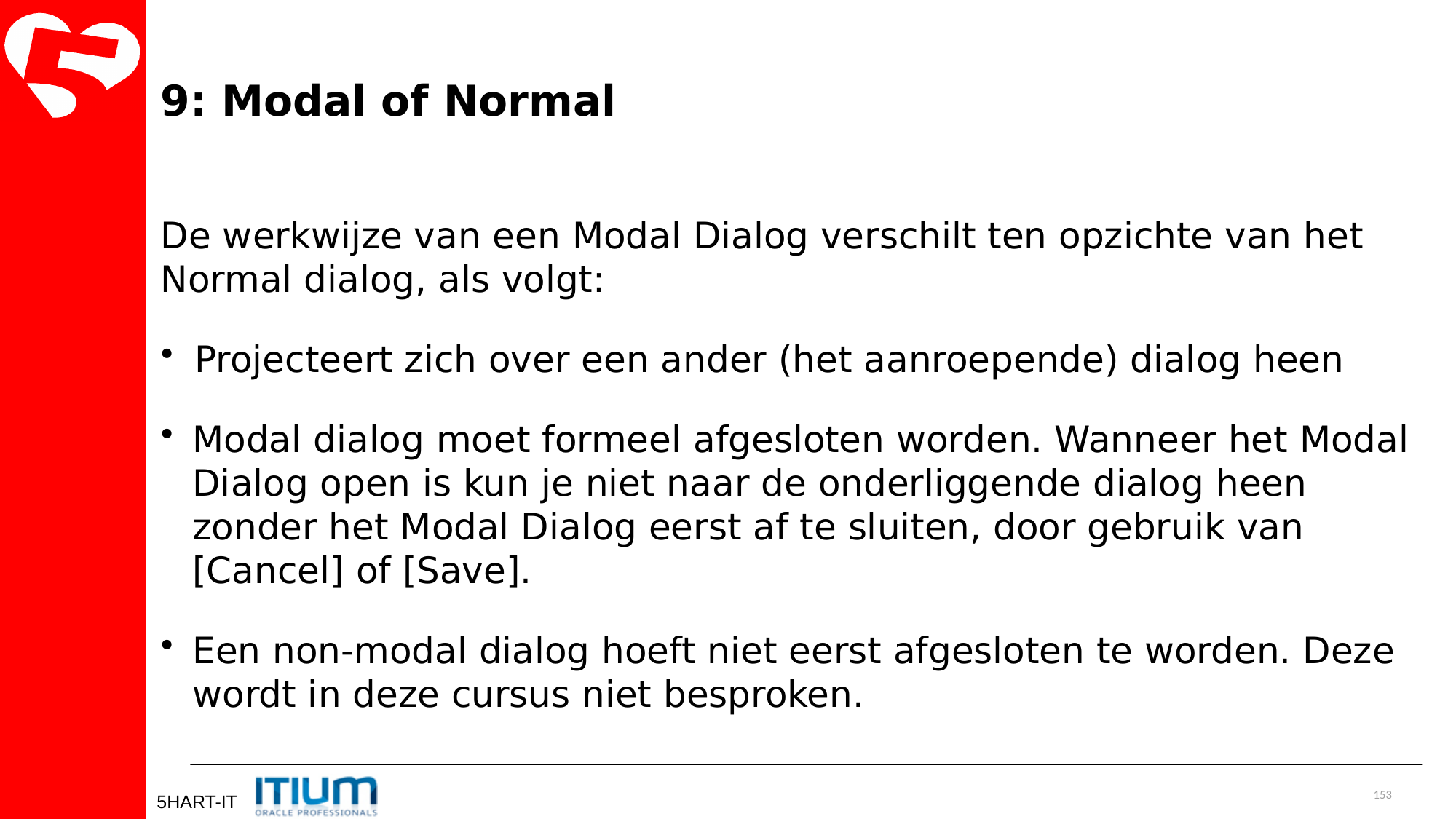

9: Modal of Normal
De werkwijze van een Modal Dialog verschilt ten opzichte van het Normal dialog, als volgt:
Projecteert zich over een ander (het aanroepende) dialog heen
Modal dialog moet formeel afgesloten worden. Wanneer het Modal Dialog open is kun je niet naar de onderliggende dialog heen zonder het Modal Dialog eerst af te sluiten, door gebruik van [Cancel] of [Save].
Een non-modal dialog hoeft niet eerst afgesloten te worden. Deze wordt in deze cursus niet besproken.
153